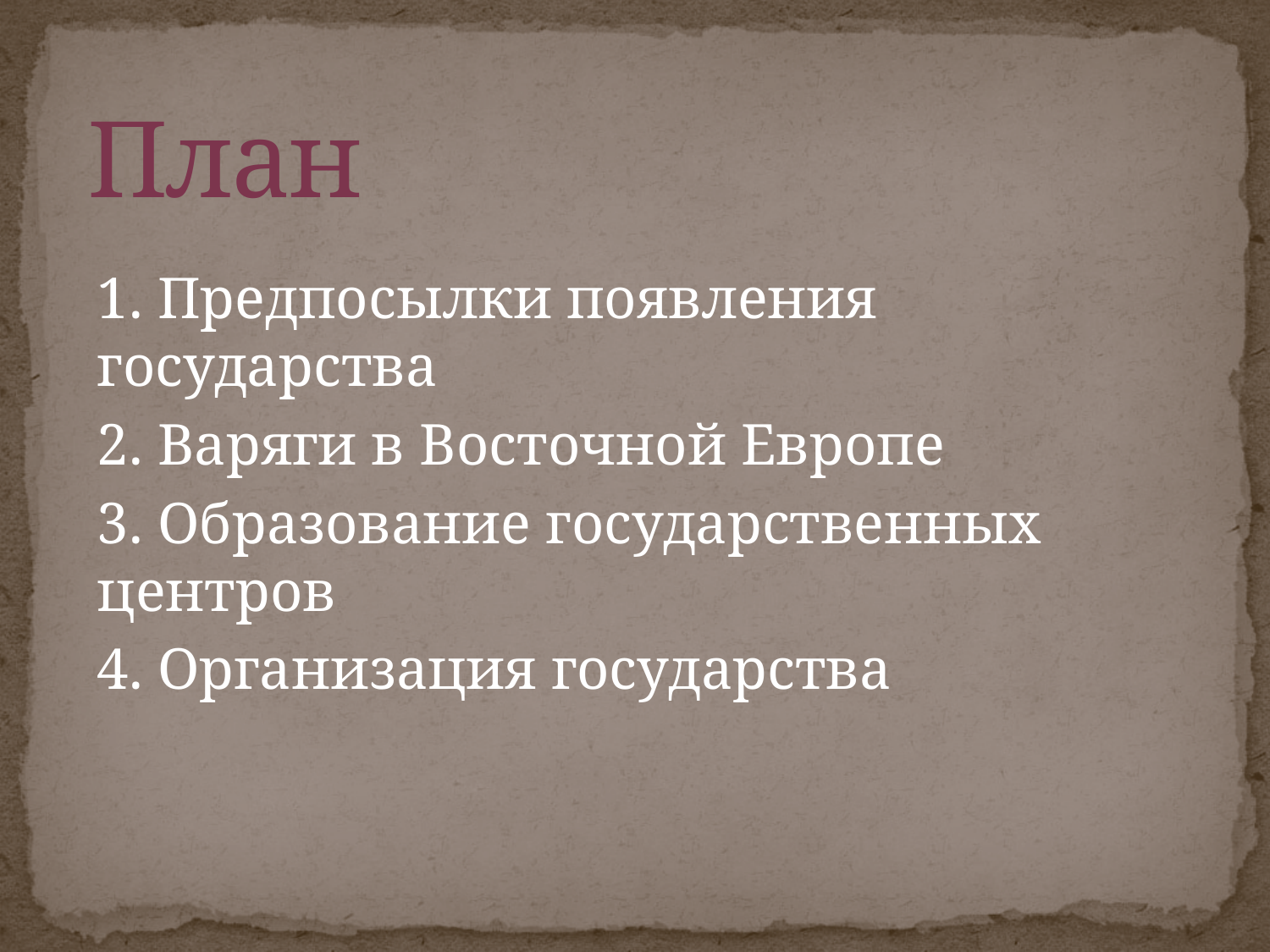

# План
1. Предпосылки появления государства
2. Варяги в Восточной Европе
3. Образование государственных центров
4. Организация государства